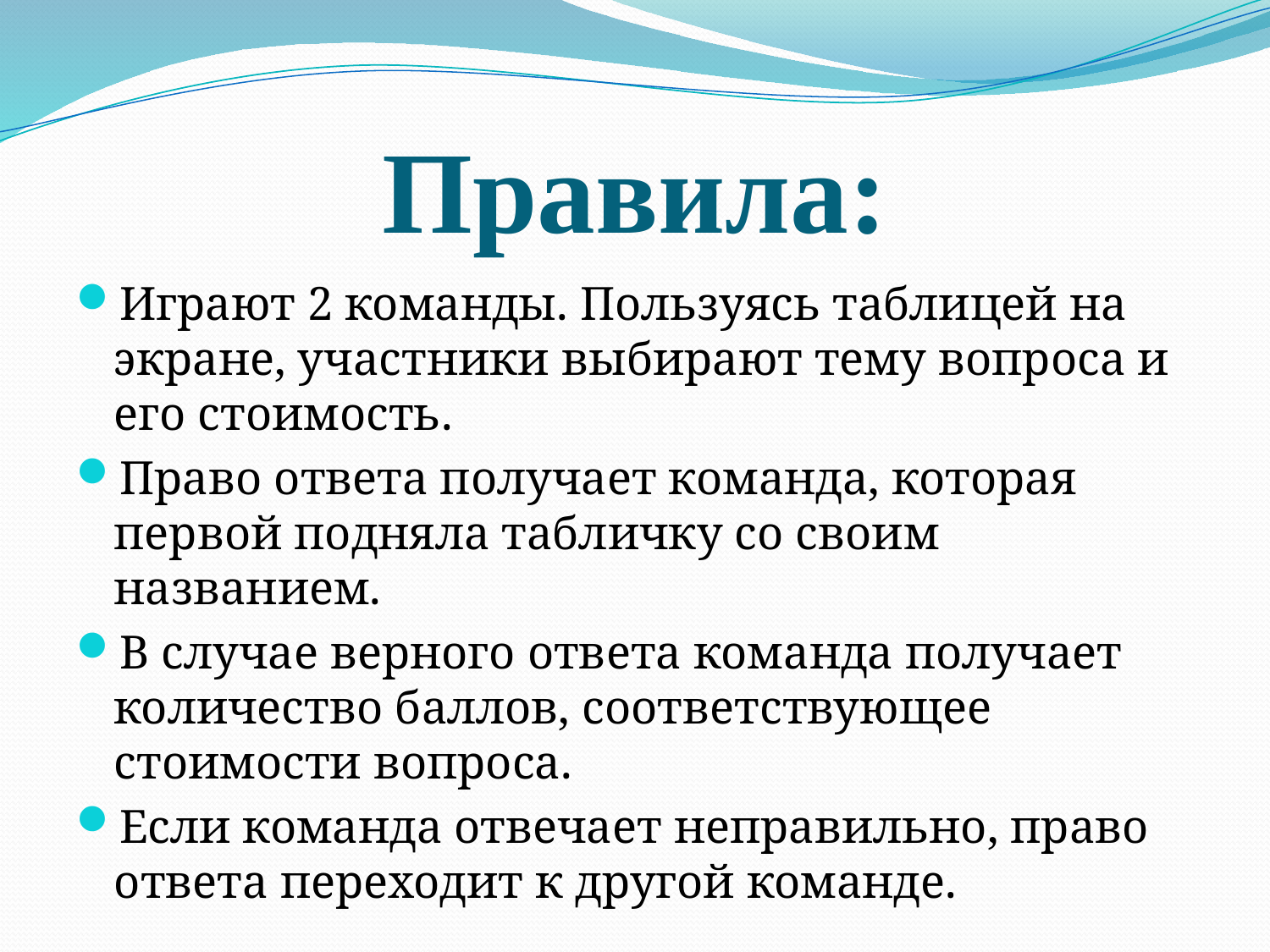

# Правила:
Играют 2 команды. Пользуясь таблицей на экране, участники выбирают тему вопроса и его стоимость.
Право ответа получает команда, которая первой подняла табличку со своим названием.
В случае верного ответа команда получает количество баллов, соответствующее стоимости вопроса.
Если команда отвечает неправильно, право ответа переходит к другой команде.